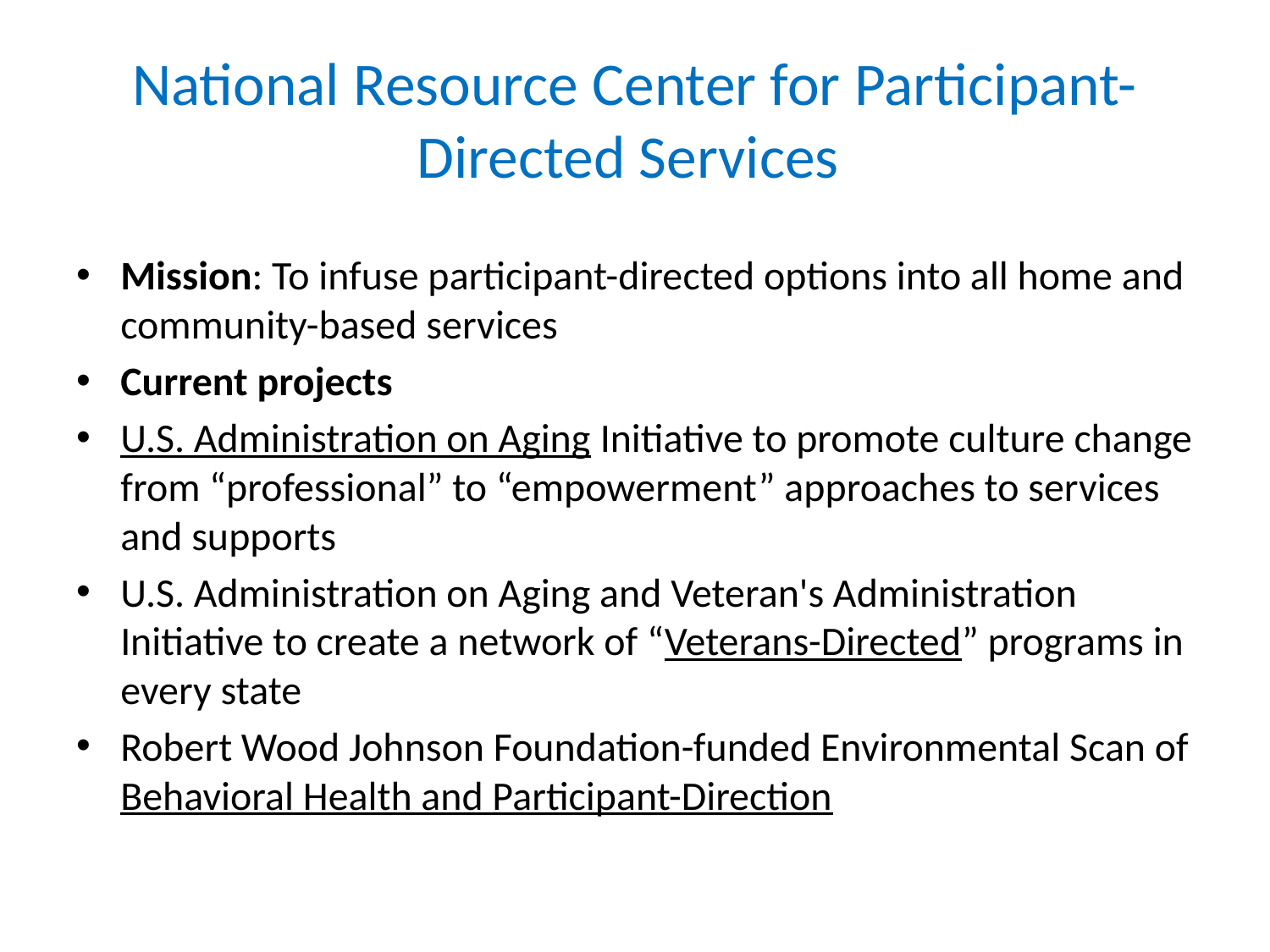

# National Resource Center for Participant-Directed Services
Mission: To infuse participant-directed options into all home and community-based services
Current projects
U.S. Administration on Aging Initiative to promote culture change from “professional” to “empowerment” approaches to services and supports
U.S. Administration on Aging and Veteran's Administration Initiative to create a network of “Veterans-Directed” programs in every state
Robert Wood Johnson Foundation-funded Environmental Scan of Behavioral Health and Participant-Direction